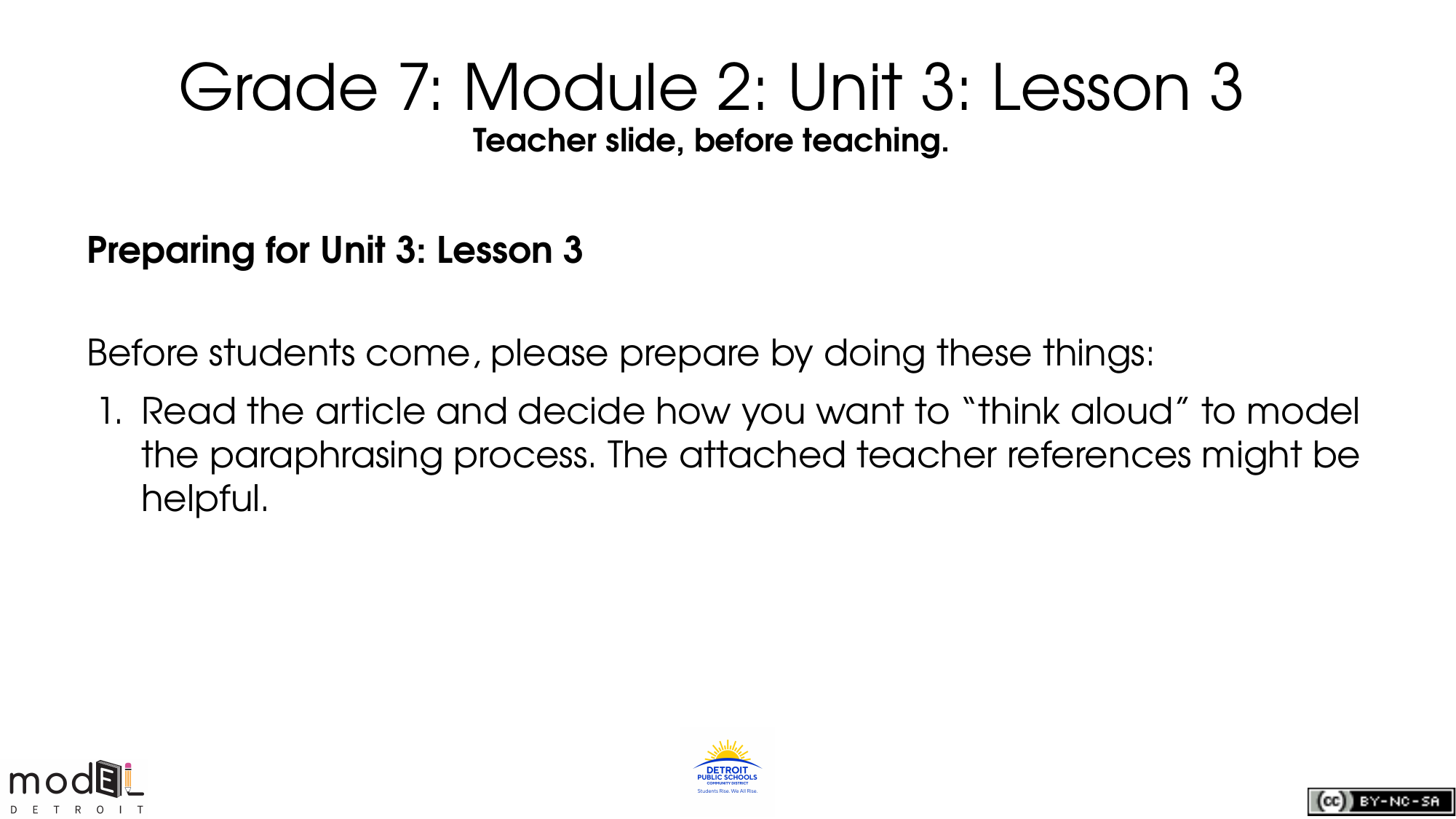

# Grade 7: Module 2: Unit 3: Lesson 3
Teacher slide, before teaching.
Preparing for Unit 3: Lesson 3

Before students come, please prepare by doing these things:
Read the article and decide how you want to “think aloud” to model the paraphrasing process. The attached teacher references might be helpful.